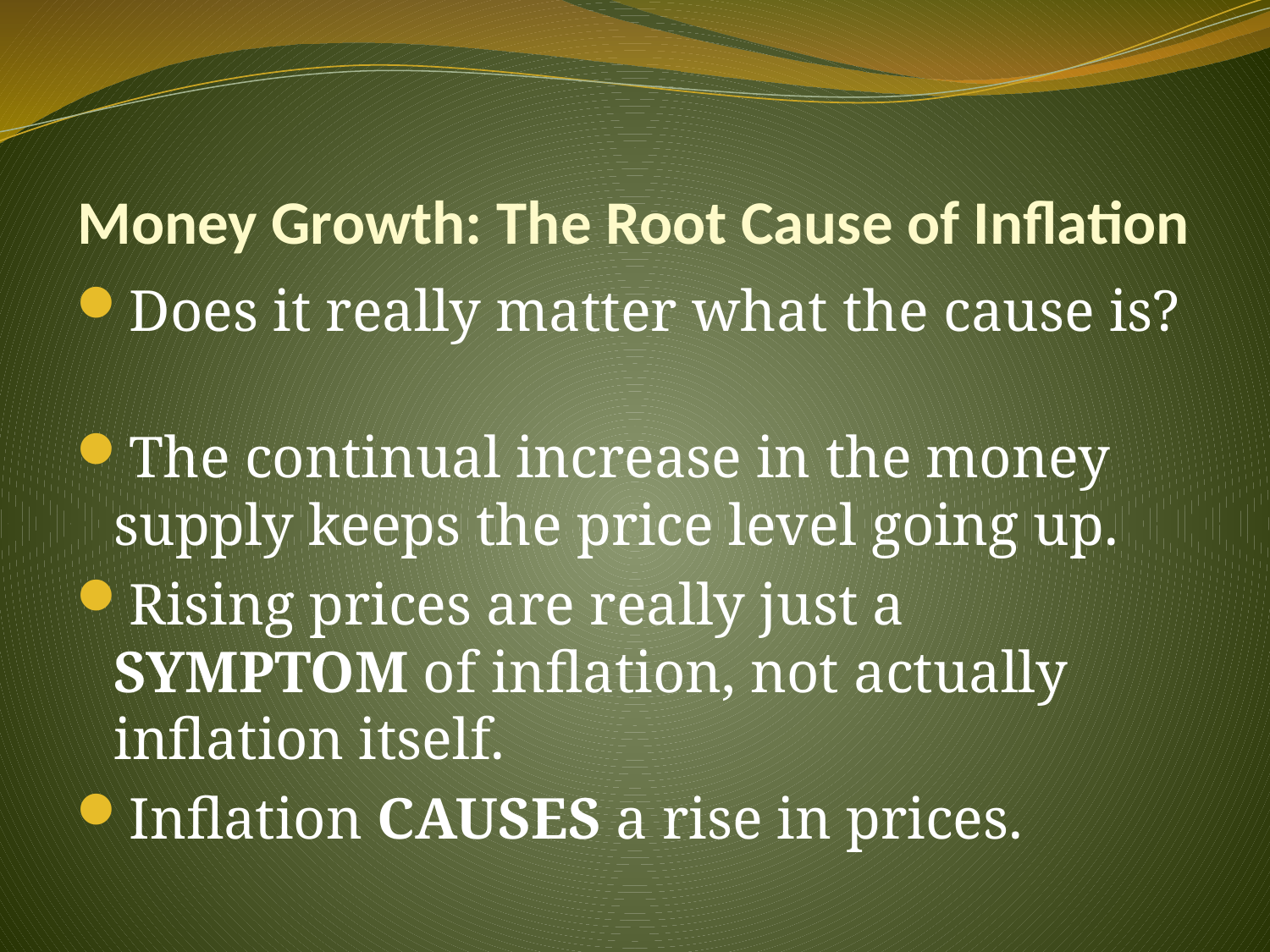

# Money Growth: The Root Cause of Inflation
Does it really matter what the cause is?
The continual increase in the money supply keeps the price level going up.
Rising prices are really just a SYMPTOM of inflation, not actually inflation itself.
Inflation CAUSES a rise in prices.